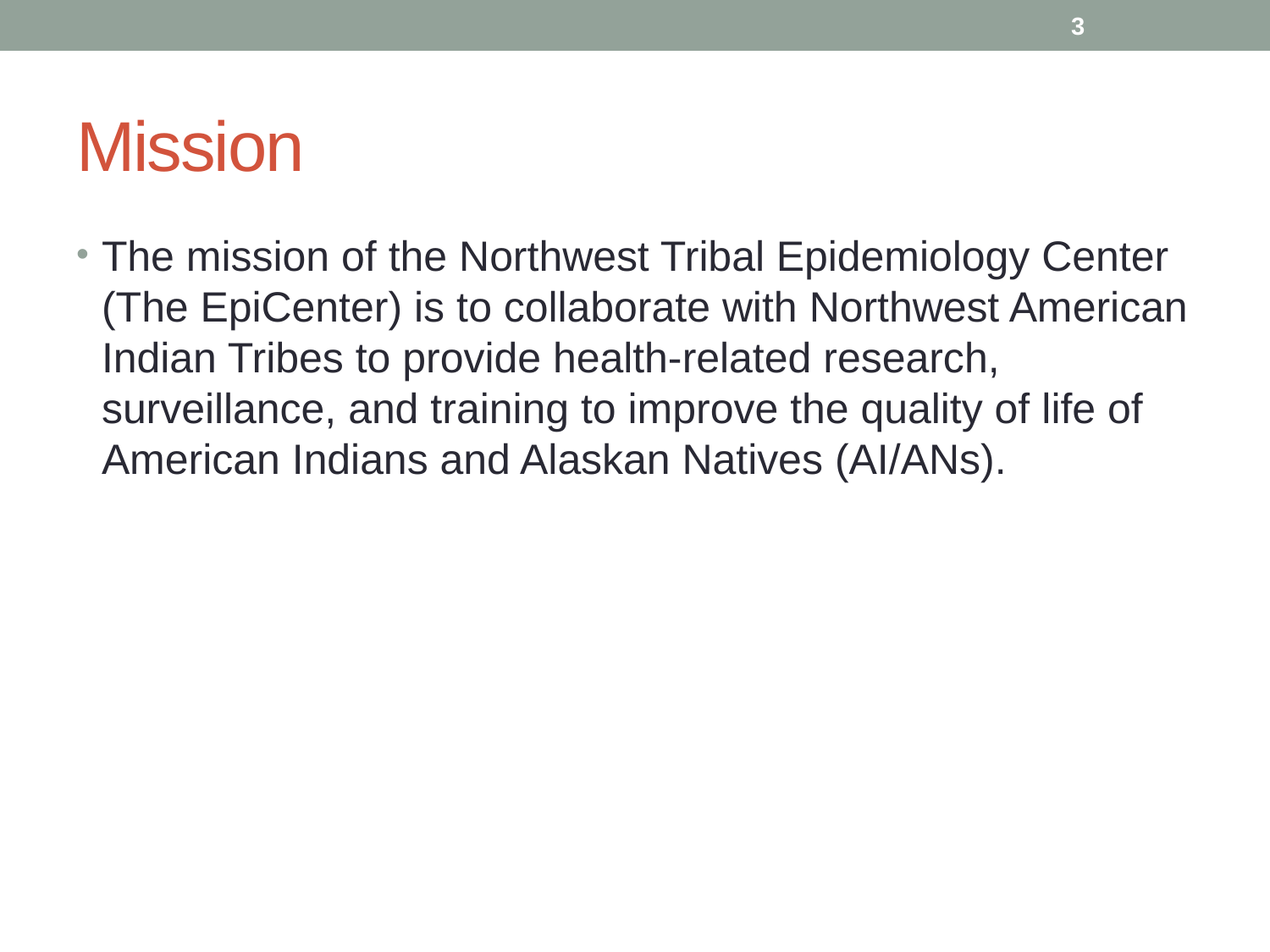

3
# Mission
The mission of the Northwest Tribal Epidemiology Center (The EpiCenter) is to collaborate with Northwest American Indian Tribes to provide health-related research, surveillance, and training to improve the quality of life of American Indians and Alaskan Natives (AI/ANs).